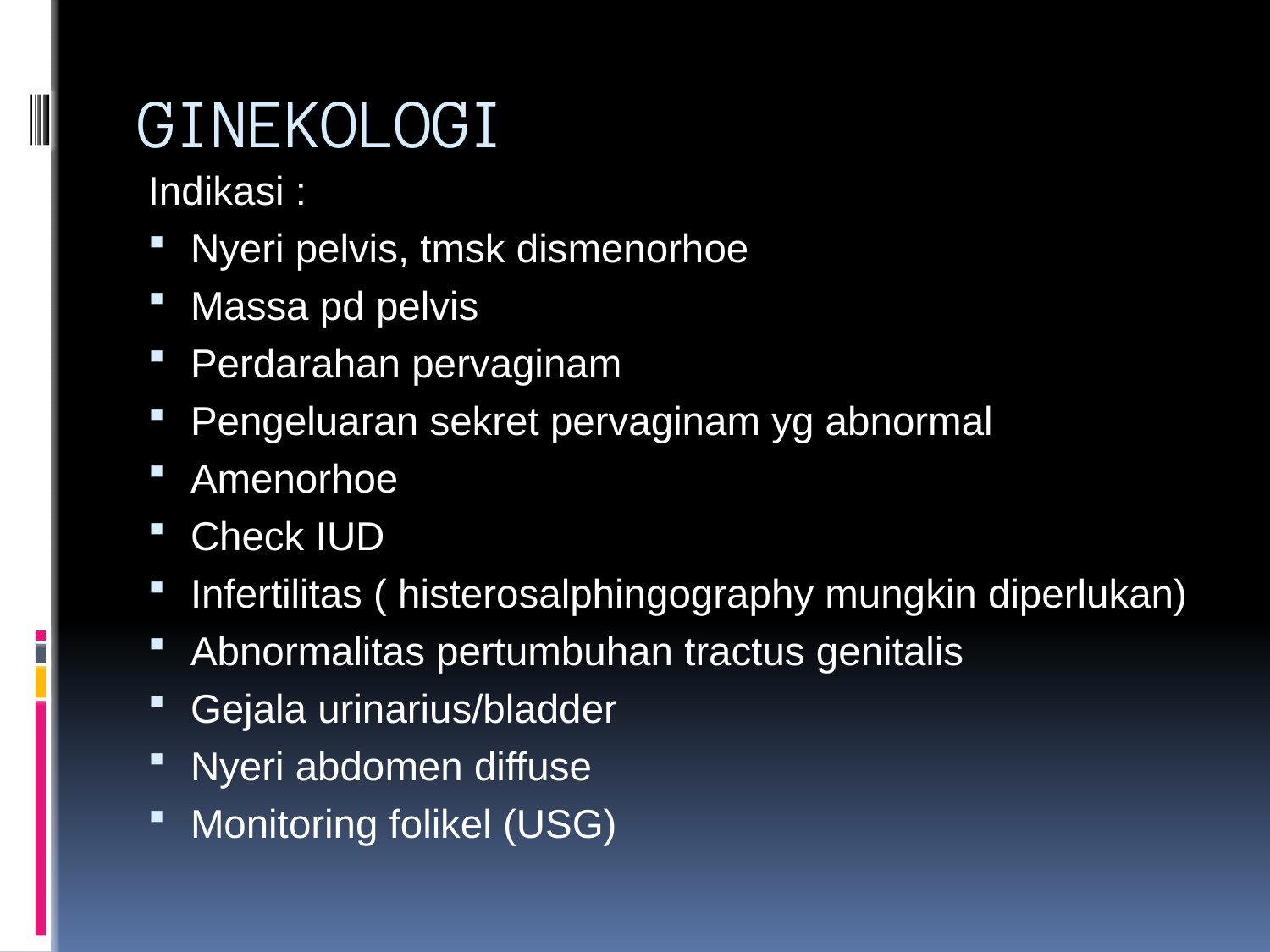

# GINEKOLOGI
Indikasi :
Nyeri pelvis, tmsk dismenorhoe
Massa pd pelvis
Perdarahan pervaginam
Pengeluaran sekret pervaginam yg abnormal
Amenorhoe
Check IUD
Infertilitas ( histerosalphingography mungkin diperlukan)
Abnormalitas pertumbuhan tractus genitalis
Gejala urinarius/bladder
Nyeri abdomen diffuse
Monitoring folikel (USG)